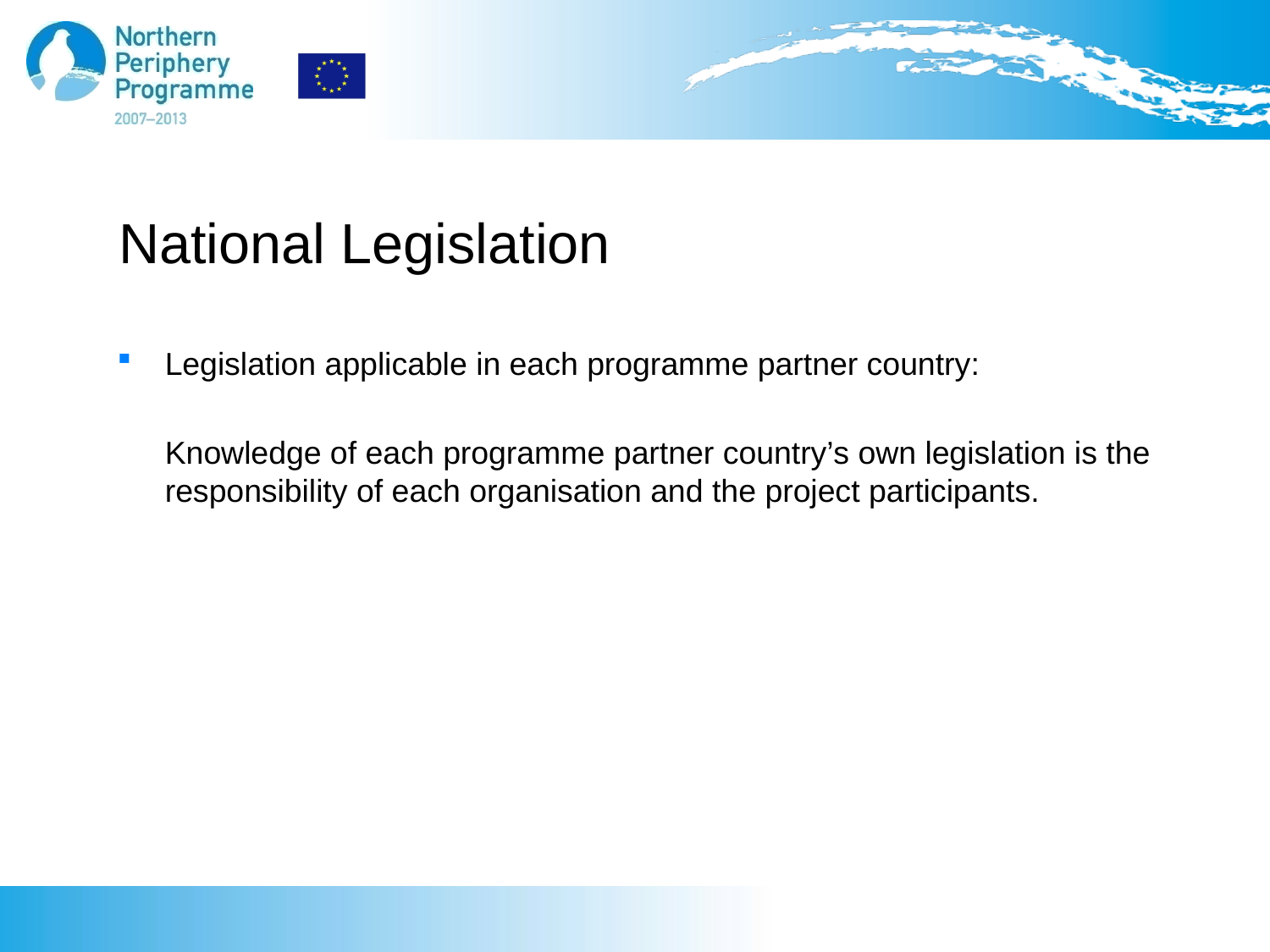

# National Legislation
Legislation applicable in each programme partner country:

	Knowledge of each programme partner country’s own legislation is the responsibility of each organisation and the project participants.